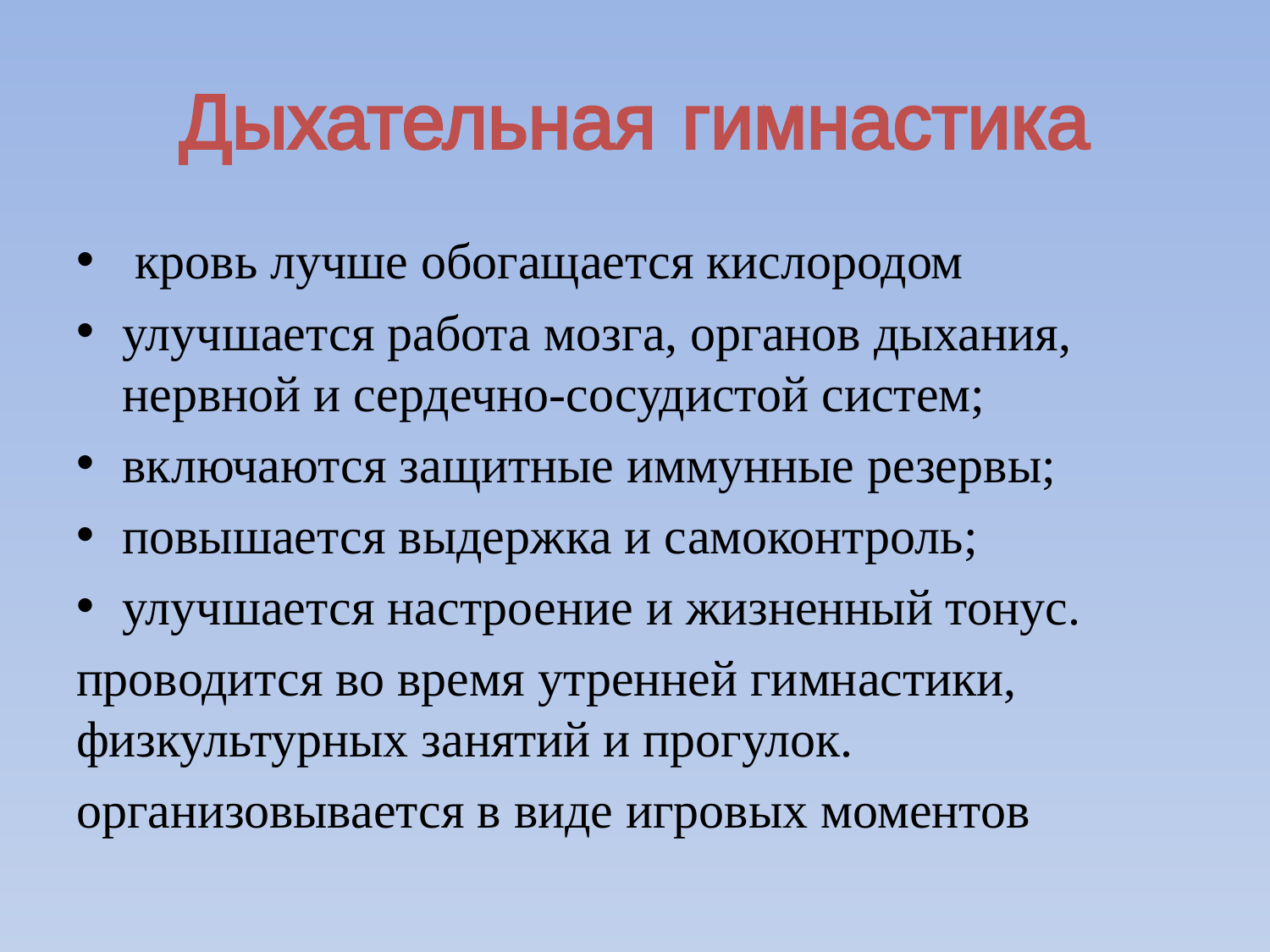

# Дыхательная гимнастика
 кровь лучше обогащается кислородом
улучшается работа мозга, органов дыхания, нервной и сердечно-сосудистой систем;
включаются защитные иммунные резервы;
повышается выдержка и самоконтроль;
улучшается настроение и жизненный тонус.
проводится во время утренней гимнастики, физкультурных занятий и прогулок.
организовывается в виде игровых моментов